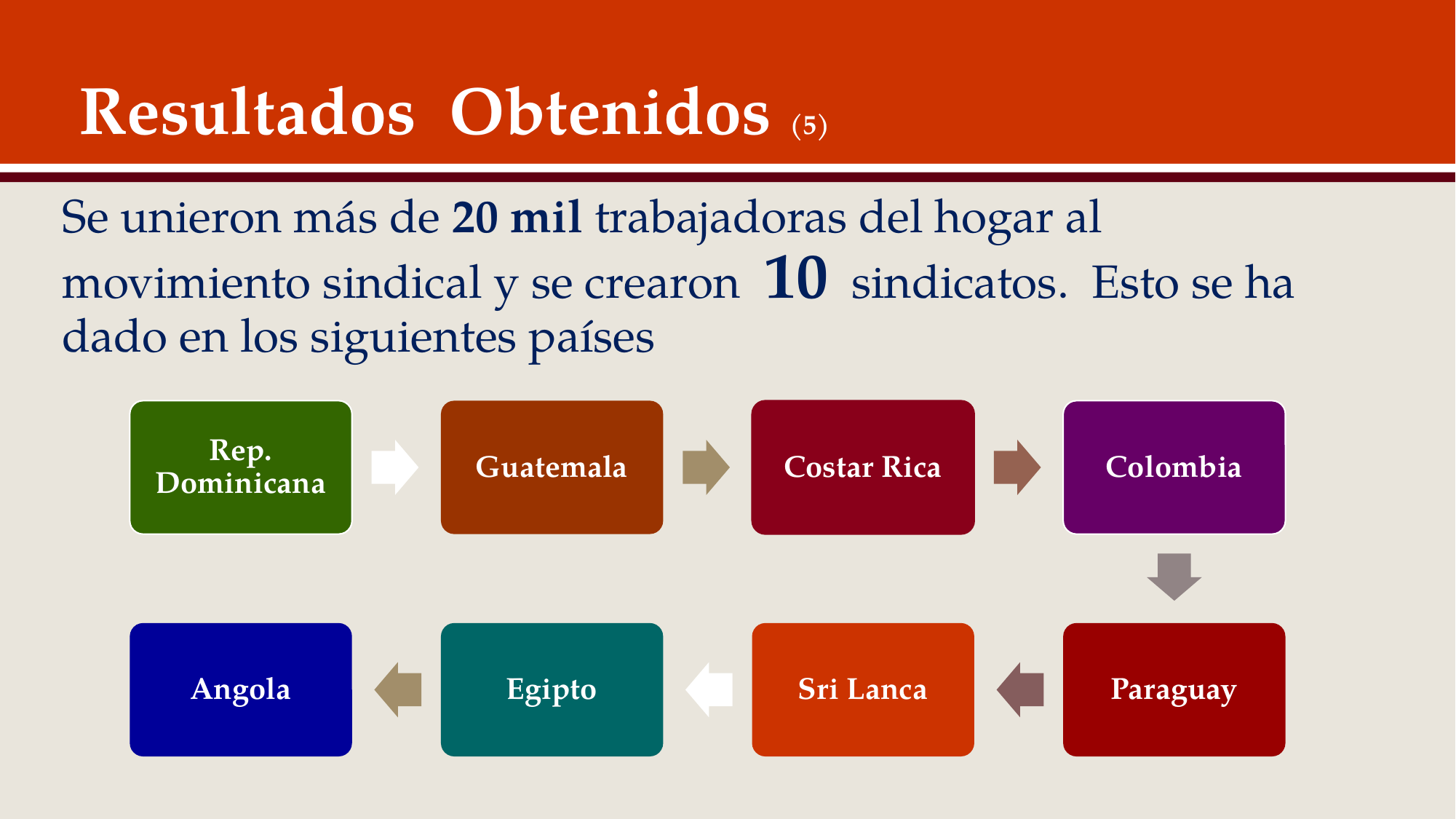

# Resultados  Obtenidos (5)
Se unieron más de 20 mil trabajadoras del hogar al movimiento sindical y se crearon  10  sindicatos.  Esto se ha dado en los siguientes países
Rep. Dominicana

Guatemala

Costar Rica

Colombia

Paraguay

Sri Lanca

Egipto

Angola